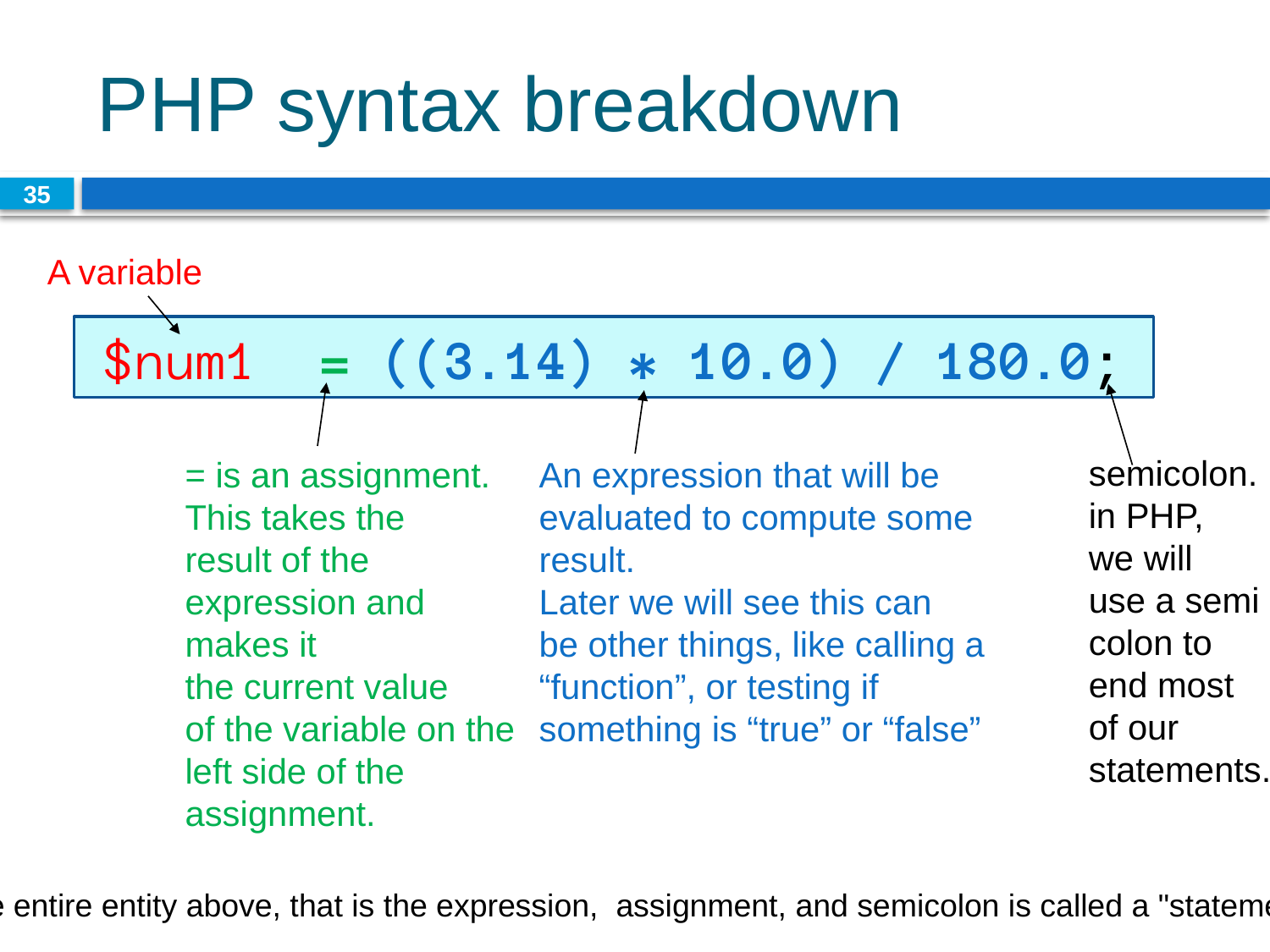

# PHP syntax breakdown
35
A variable

$num1  = ((3.14) * 10.0) / 180.0;
semicolon.
in PHP,
we will
use a semi
colon to
end most
of our
statements.
= is an assignment.
This takes the
result of the
expression and
makes it
the current value
of the variable on the
left side of the
assignment.
An expression that will be
evaluated to compute some result.
Later we will see this can
be other things, like calling a “function”, or testing if something is “true” or “false”
The entire entity above, that is the expression,  assignment, and semicolon is called a "statement".